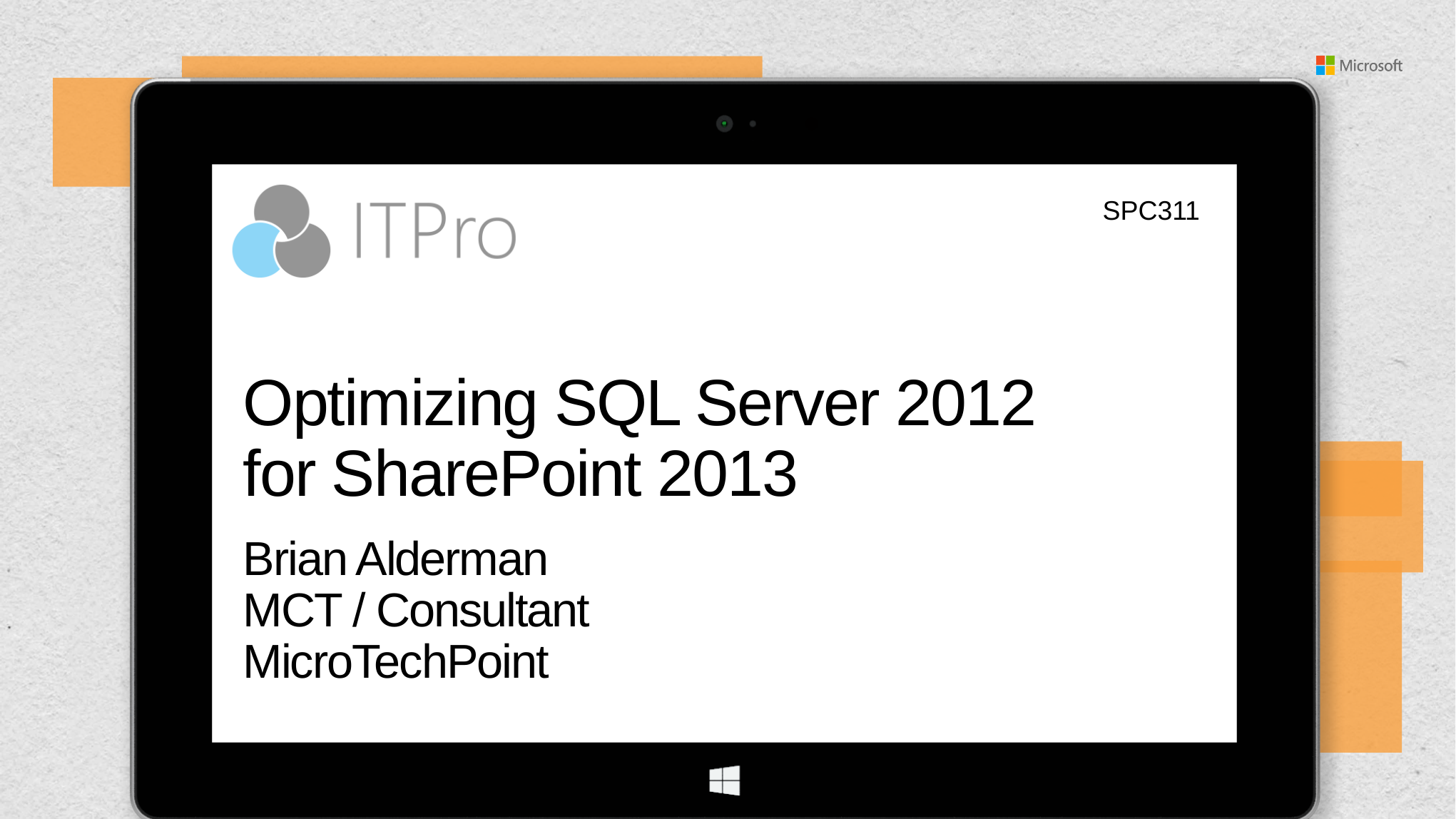

SPC311
# Optimizing SQL Server 2012 for SharePoint 2013
Brian Alderman
MCT / Consultant
MicroTechPoint